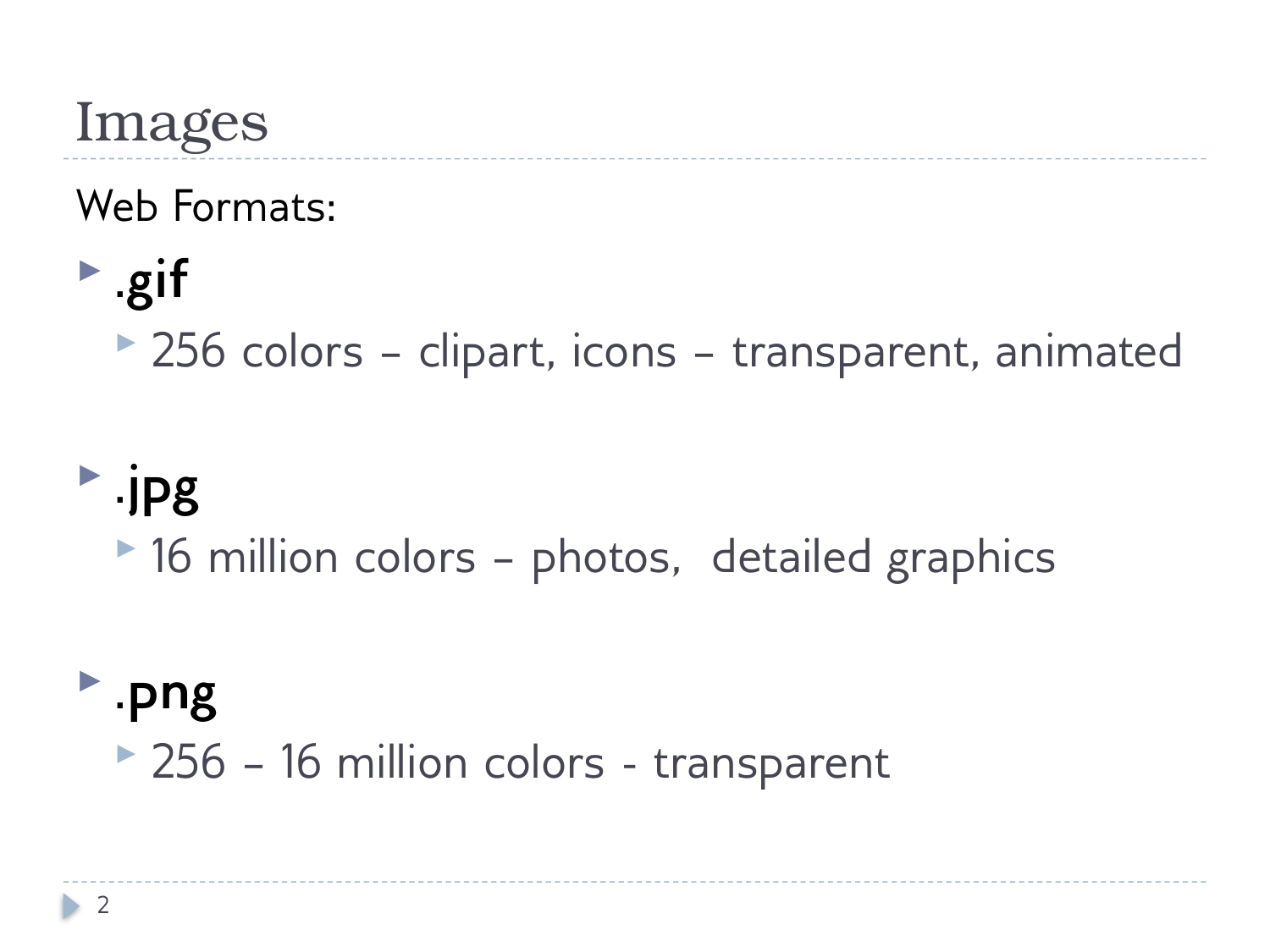

# Images
Web Formats:
.gif
256 colors – clipart, icons – transparent, animated
.jpg
16 million colors – photos,  detailed graphics
.png
256 – 16 million colors - transparent
2